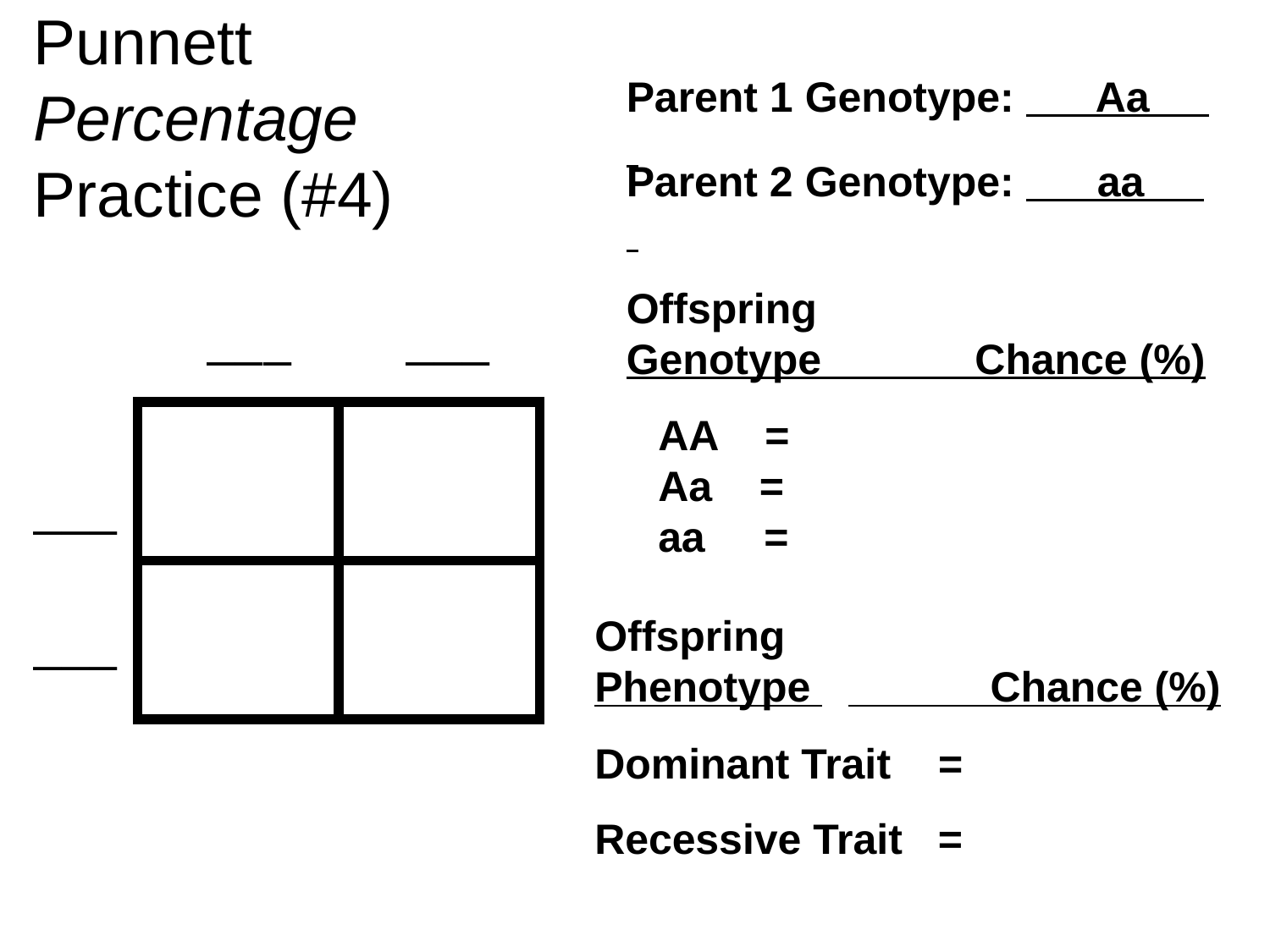

# Punnett Percentage Practice (#4)
Parent 1 Genotype:       Aa
Parent 2 Genotype:       aa
Offspring
Genotype             Chance (%)
  ___         ___

|  |  |
| --- | --- |
|  |  |
AA    =
Aa    =
aa     =
___

___
Offspring
Phenotype 	            Chance (%)
Dominant Trait    =

Recessive Trait   =